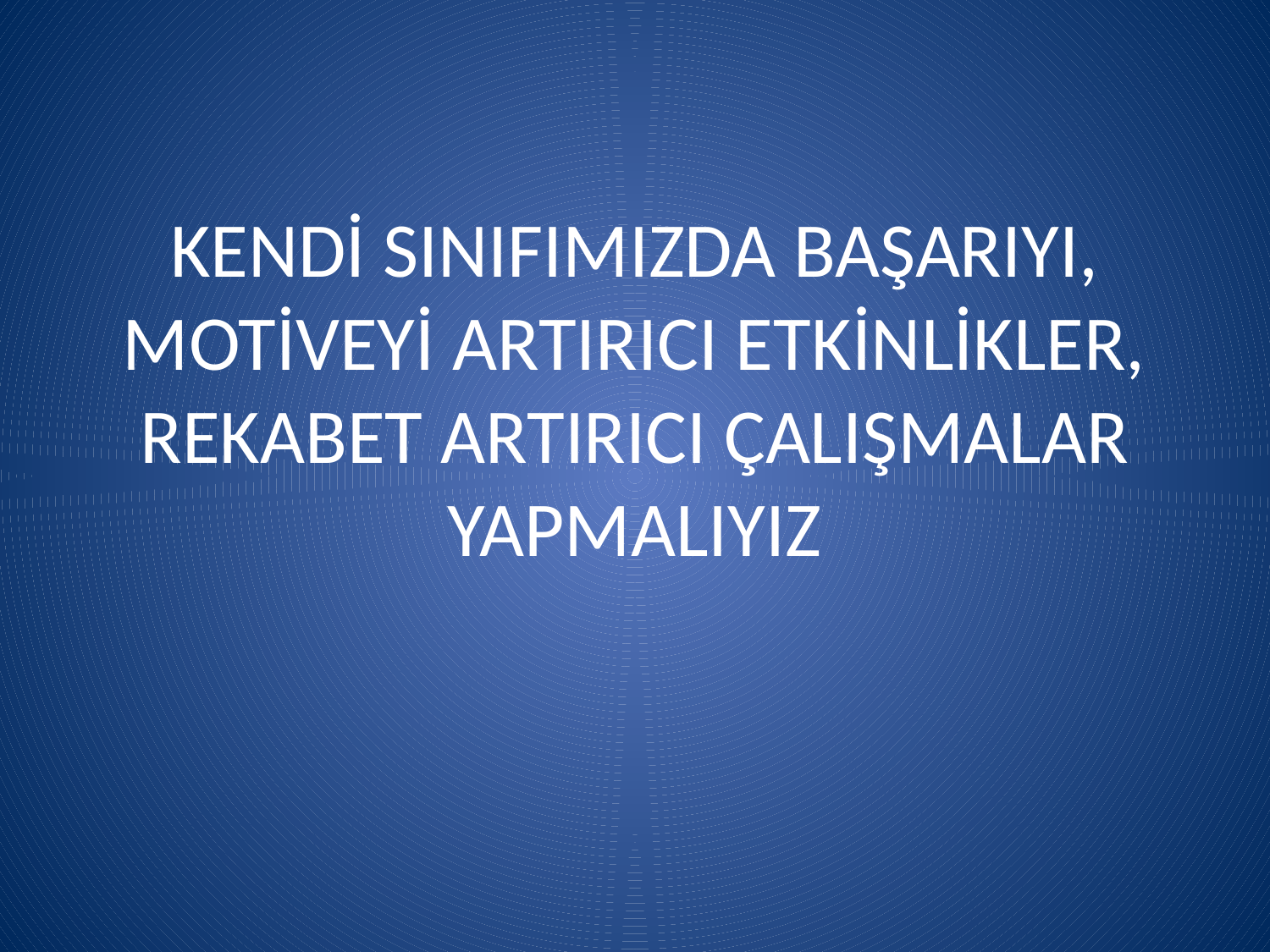

# KENDİ SINIFIMIZDA BAŞARIYI, MOTİVEYİ ARTIRICI ETKİNLİKLER, REKABET ARTIRICI ÇALIŞMALAR YAPMALIYIZ